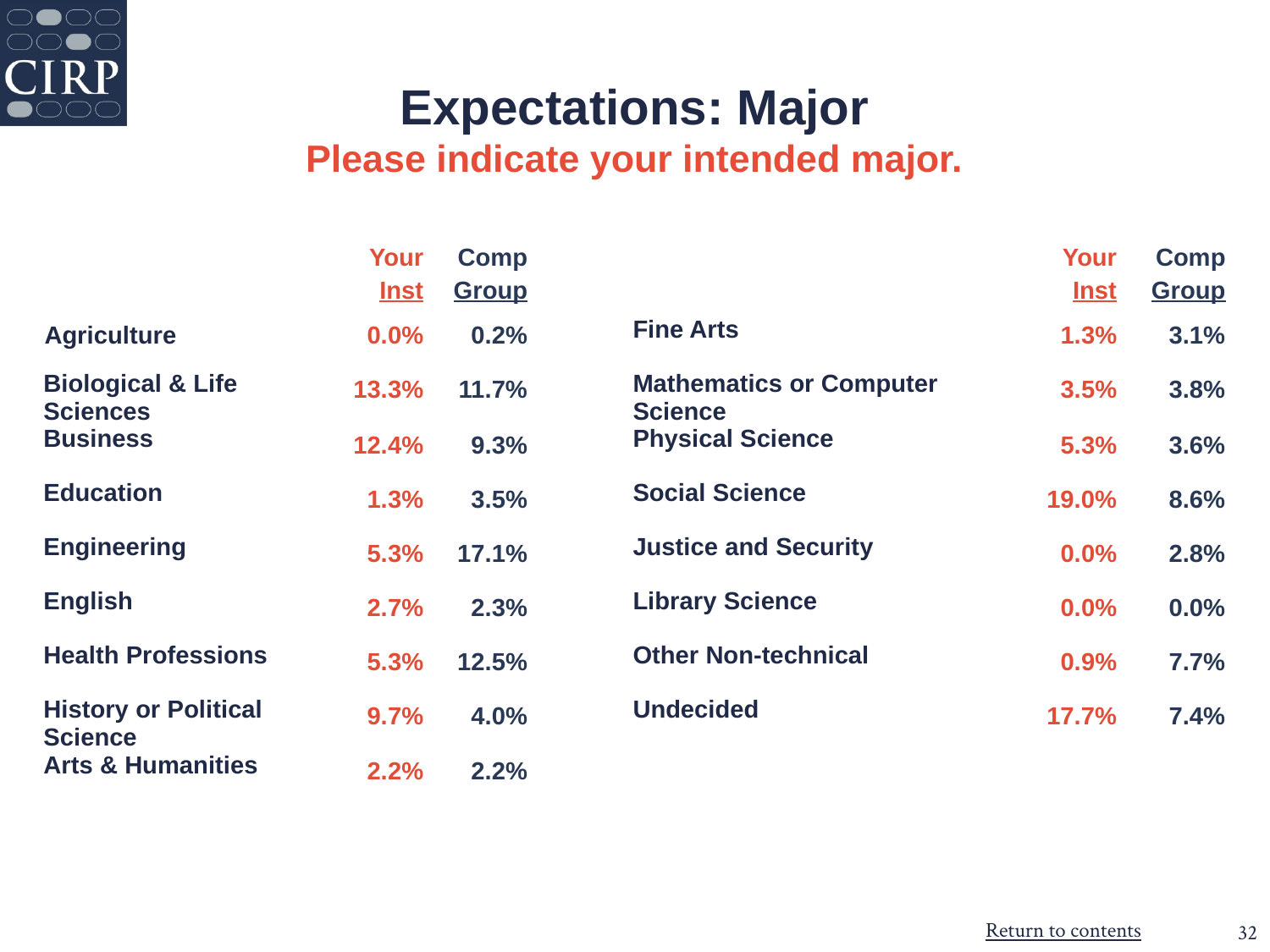

Expectations: Major
Please indicate your intended major.
|  | Your  Inst | Comp Group |  |  | Your Inst | Comp Group |
| --- | --- | --- | --- | --- | --- | --- |
| Agriculture | 0.0% | 0.2% |  | Fine Arts | 1.3% | 3.1% |
| Biological & Life Sciences | 13.3% | 11.7% |  | Mathematics or Computer Science | 3.5% | 3.8% |
| Business | 12.4% | 9.3% |  | Physical Science | 5.3% | 3.6% |
| Education | 1.3% | 3.5% |  | Social Science | 19.0% | 8.6% |
| Engineering | 5.3% | 17.1% |  | Justice and Security | 0.0% | 2.8% |
| English | 2.7% | 2.3% |  | Library Science | 0.0% | 0.0% |
| Health Professions | 5.3% | 12.5% |  | Other Non-technical | 0.9% | 7.7% |
| History or Political Science | 9.7% | 4.0% |  | Undecided | 17.7% | 7.4% |
| Arts & Humanities | 2.2% | 2.2% |  |  |  |  |
32